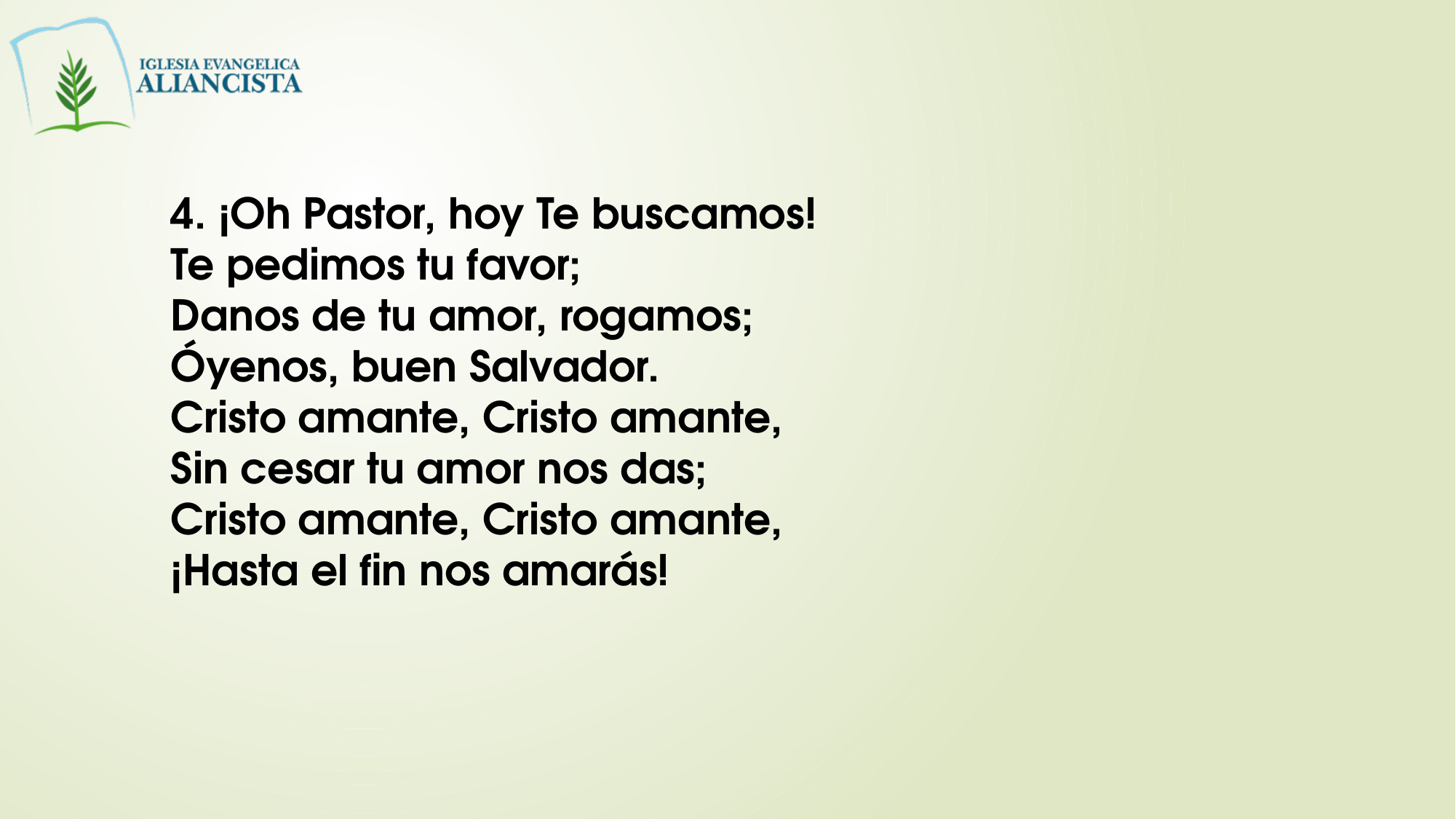

4. ¡Oh Pastor, hoy Te buscamos!
Te pedimos tu favor;
Danos de tu amor, rogamos;
Óyenos, buen Salvador.
Cristo amante, Cristo amante,
Sin cesar tu amor nos das;
Cristo amante, Cristo amante,
¡Hasta el fin nos amarás!